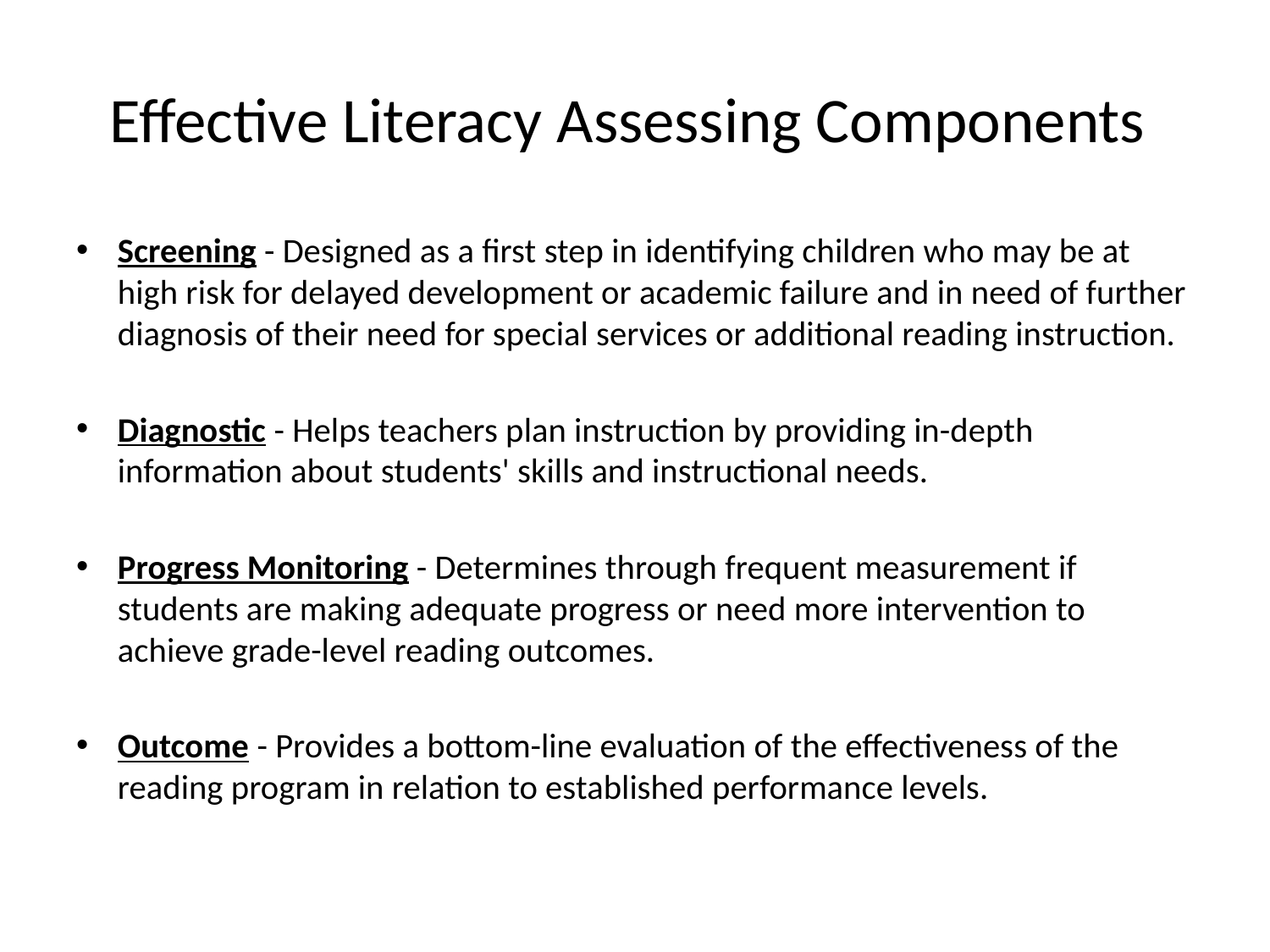

# Effective Literacy Assessing Components
Screening - Designed as a first step in identifying children who may be at high risk for delayed development or academic failure and in need of further diagnosis of their need for special services or additional reading instruction.

Diagnostic - Helps teachers plan instruction by providing in-depth information about students' skills and instructional needs.

Progress Monitoring - Determines through frequent measurement if students are making adequate progress or need more intervention to achieve grade-level reading outcomes.

Outcome - Provides a bottom-line evaluation of the effectiveness of the reading program in relation to established performance levels.